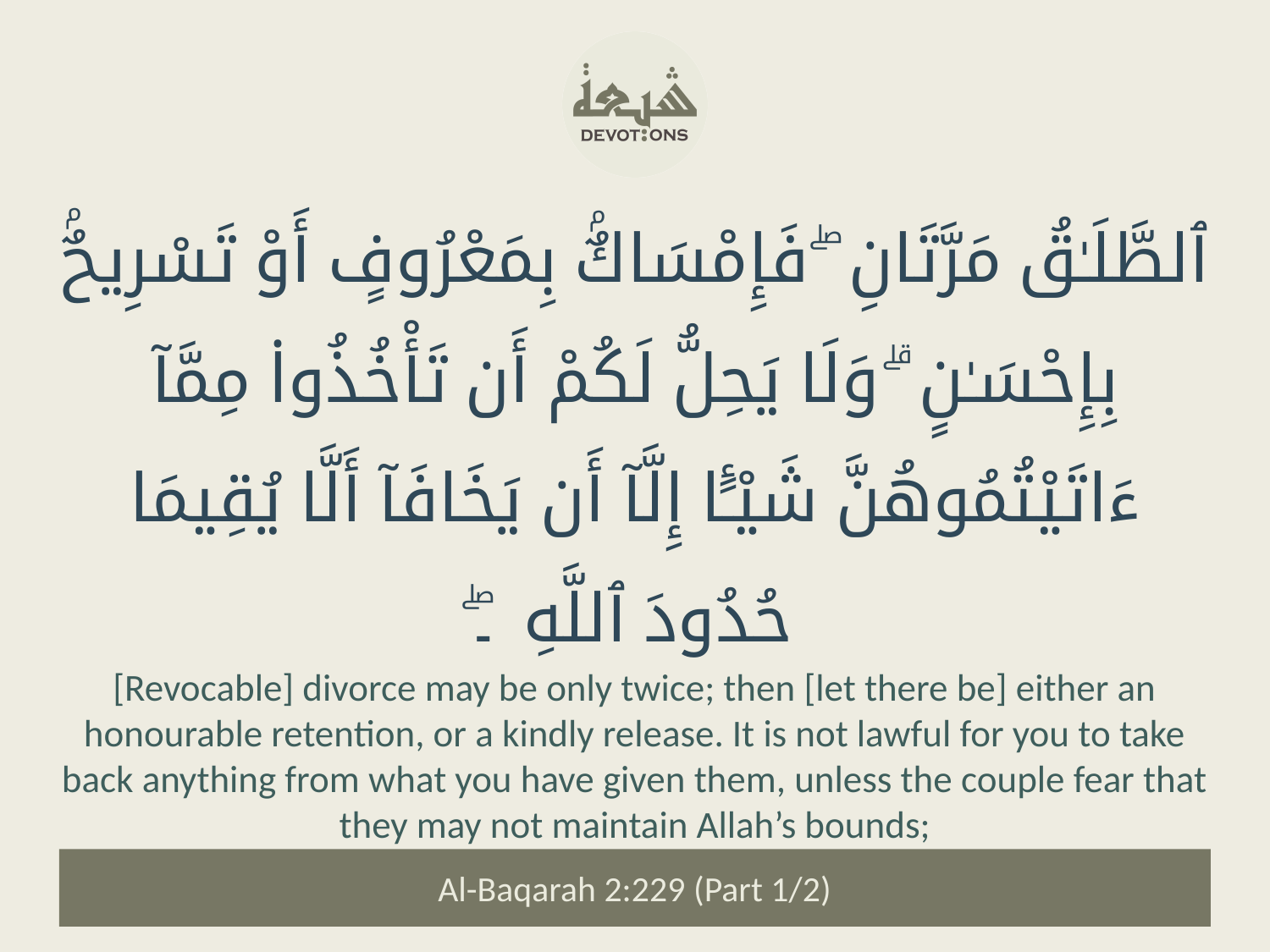

ٱلطَّلَـٰقُ مَرَّتَانِ ۖ فَإِمْسَاكٌۢ بِمَعْرُوفٍ أَوْ تَسْرِيحٌۢ بِإِحْسَـٰنٍ ۗ وَلَا يَحِلُّ لَكُمْ أَن تَأْخُذُوا۟ مِمَّآ ءَاتَيْتُمُوهُنَّ شَيْـًٔا إِلَّآ أَن يَخَافَآ أَلَّا يُقِيمَا حُدُودَ ٱللَّهِ  ۔ۖ
[Revocable] divorce may be only twice; then [let there be] either an honourable retention, or a kindly release. It is not lawful for you to take back anything from what you have given them, unless the couple fear that they may not maintain Allah’s bounds;
Al-Baqarah 2:229 (Part 1/2)